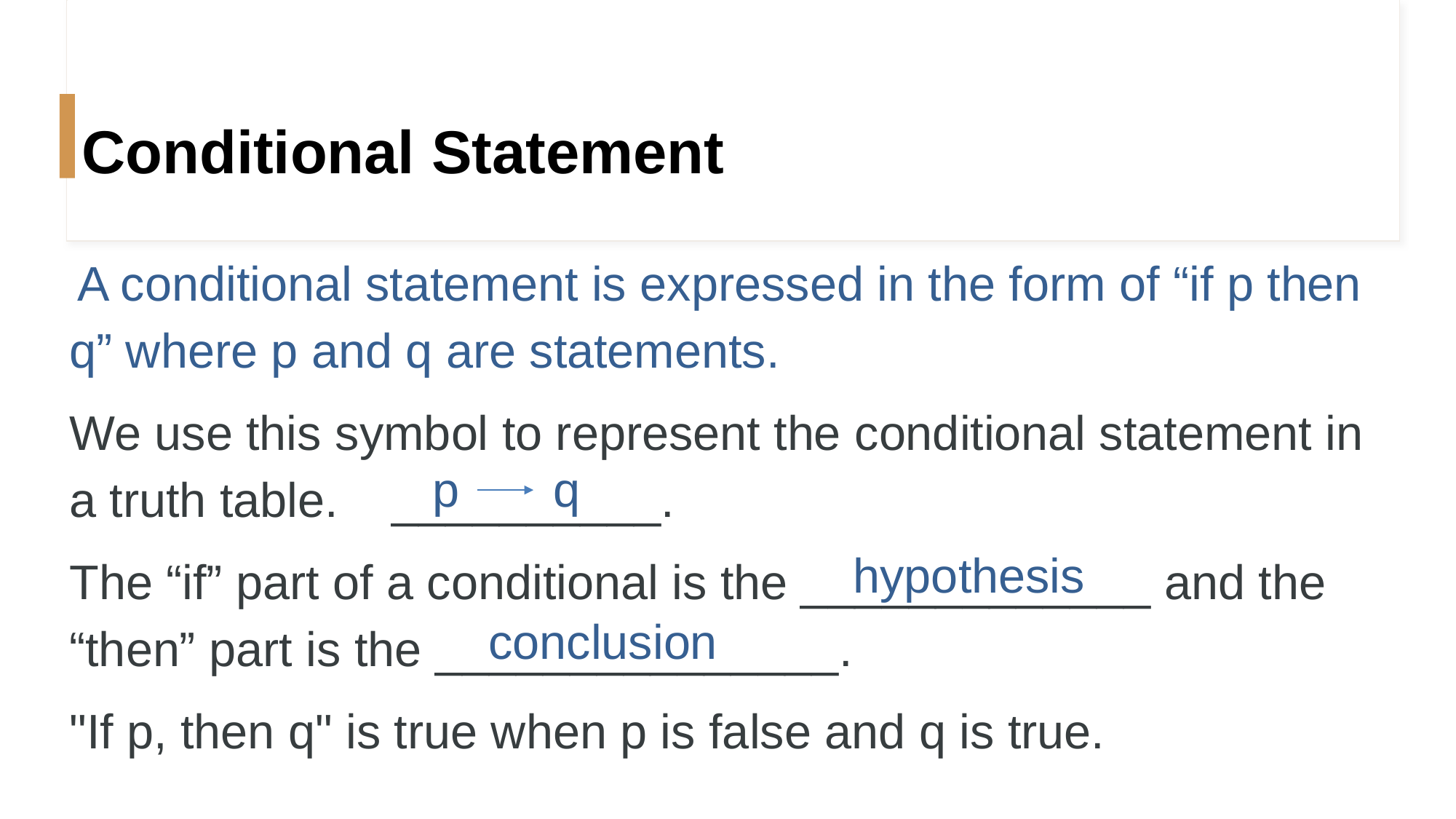

Conditional Statement
#
 A conditional statement is expressed in the form of “if p then q” where p and q are statements.
We use this symbol to represent the conditional statement in a truth table.    __________.
The “if” part of a conditional is the _____________ and the “then” part is the _______________.
"If p, then q" is true when p is false and q is true.

p       q
hypothesis
conclusion